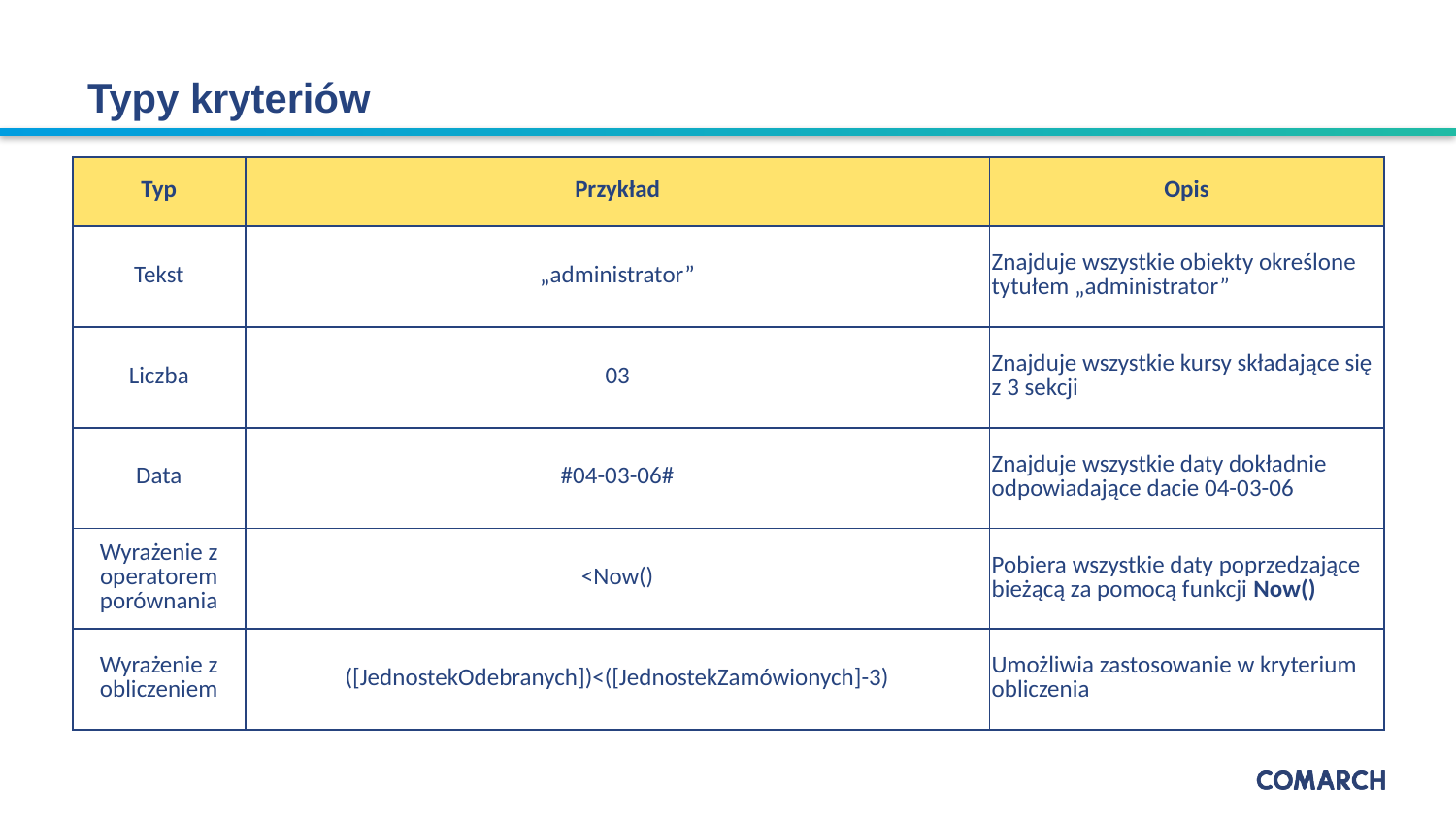

# Typy kryteriów
| Typ | Przykład | Opis |
| --- | --- | --- |
| Tekst | „administrator” | Znajduje wszystkie obiekty określone tytułem „administrator” |
| Liczba | 03 | Znajduje wszystkie kursy składające się z 3 sekcji |
| Data | #04-03-06# | Znajduje wszystkie daty dokładnie odpowiadające dacie 04-03-06 |
| Wyrażenie z operatorem porównania | <Now() | Pobiera wszystkie daty poprzedzające bieżącą za pomocą funkcji Now() |
| Wyrażenie z obliczeniem | ([JednostekOdebranych])<([JednostekZamówionych]-3) | Umożliwia zastosowanie w kryterium obliczenia |